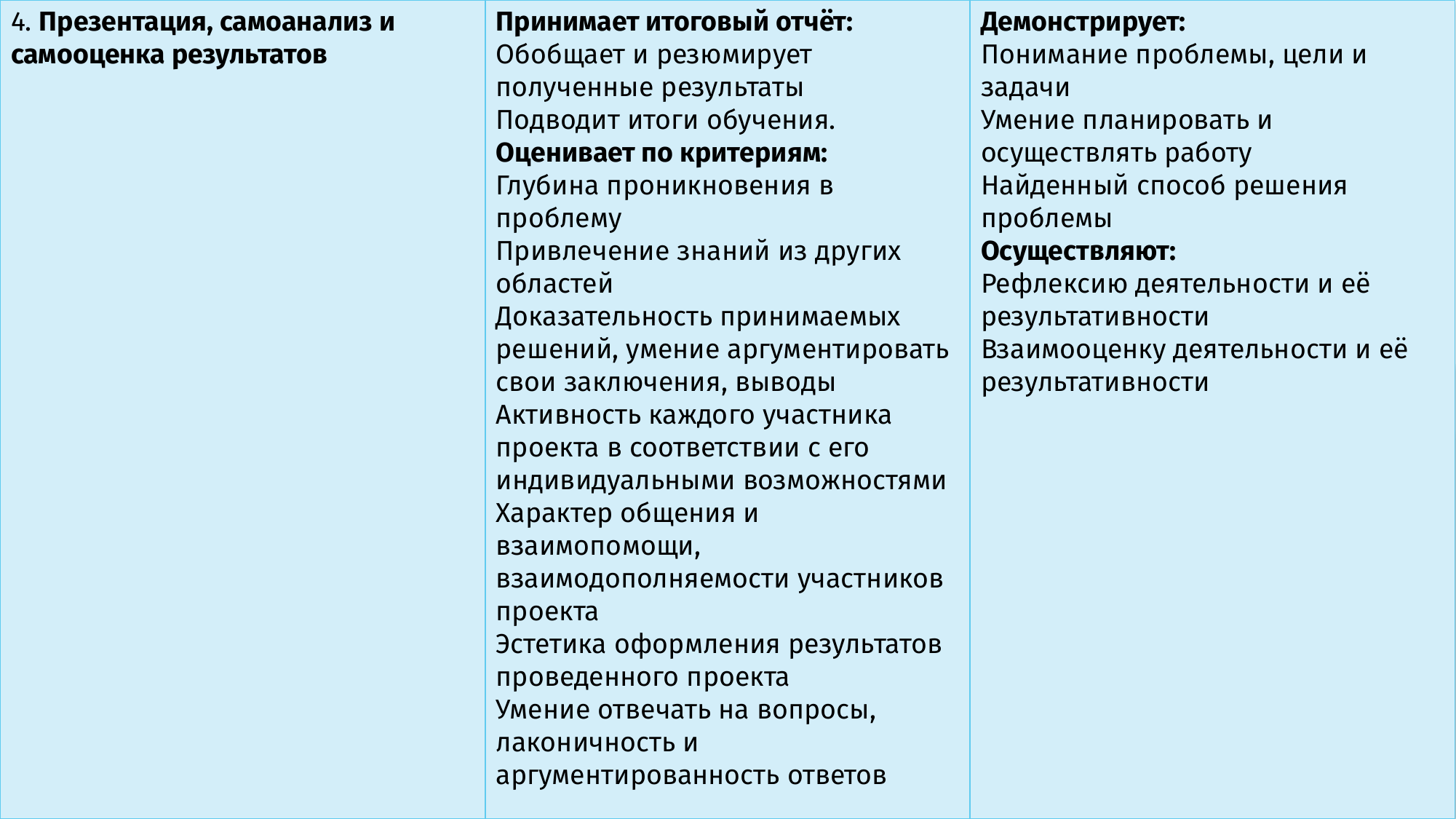

| 4. Презентация, самоанализ и самооценка результатов | Принимает итоговый отчёт: Обобщает и резюмирует полученные результаты Подводит итоги обучения. Оценивает по критериям: Глубина проникновения в проблему Привлечение знаний из других областей Доказательность принимаемых решений, умение аргументировать свои заключения, выводы Активность каждого участника проекта в соответствии с его индивидуальными возможностями Характер общения и взаимопомощи, взаимодополняемости участников проекта Эстетика оформления результатов проведенного проекта Умение отвечать на вопросы, лаконичность и аргументированность ответов | Демонстрирует: Понимание проблемы, цели и задачи Умение планировать и осуществлять работу Найденный способ решения проблемы Осуществляют: Рефлексию деятельности и её результативности Взаимооценку деятельности и её результативности |
| --- | --- | --- |